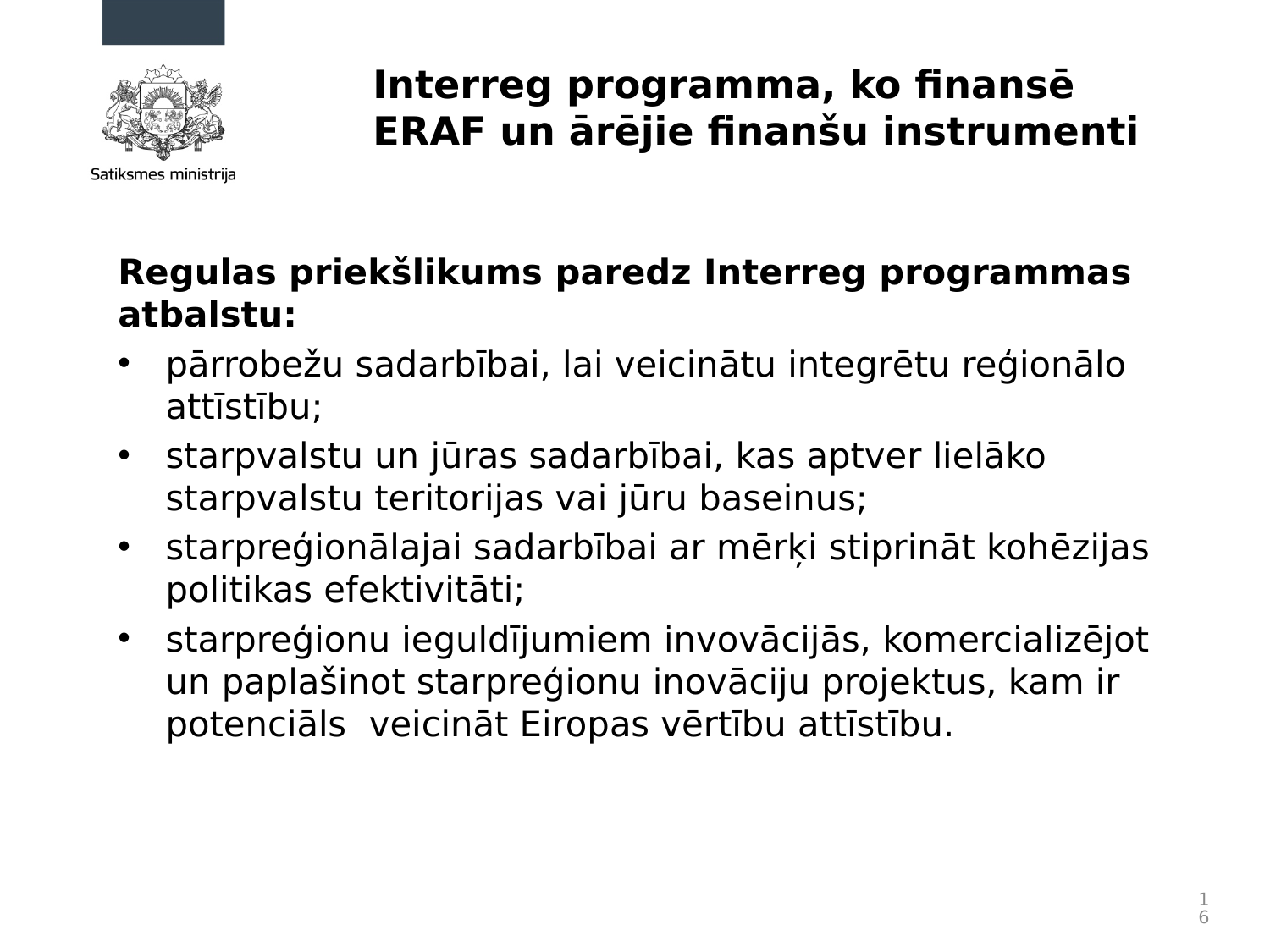

# Interreg programma, ko finansē ERAF un ārējie finanšu instrumenti
Regulas priekšlikums paredz Interreg programmas atbalstu:
pārrobežu sadarbībai, lai veicinātu integrētu reģionālo attīstību;
starpvalstu un jūras sadarbībai, kas aptver lielāko starpvalstu teritorijas vai jūru baseinus;
starpreģionālajai sadarbībai ar mērķi stiprināt kohēzijas politikas efektivitāti;
starpreģionu ieguldījumiem invovācijās, komercializējot un paplašinot starpreģionu inovāciju projektus, kam ir potenciāls  veicināt Eiropas vērtību attīstību.

16